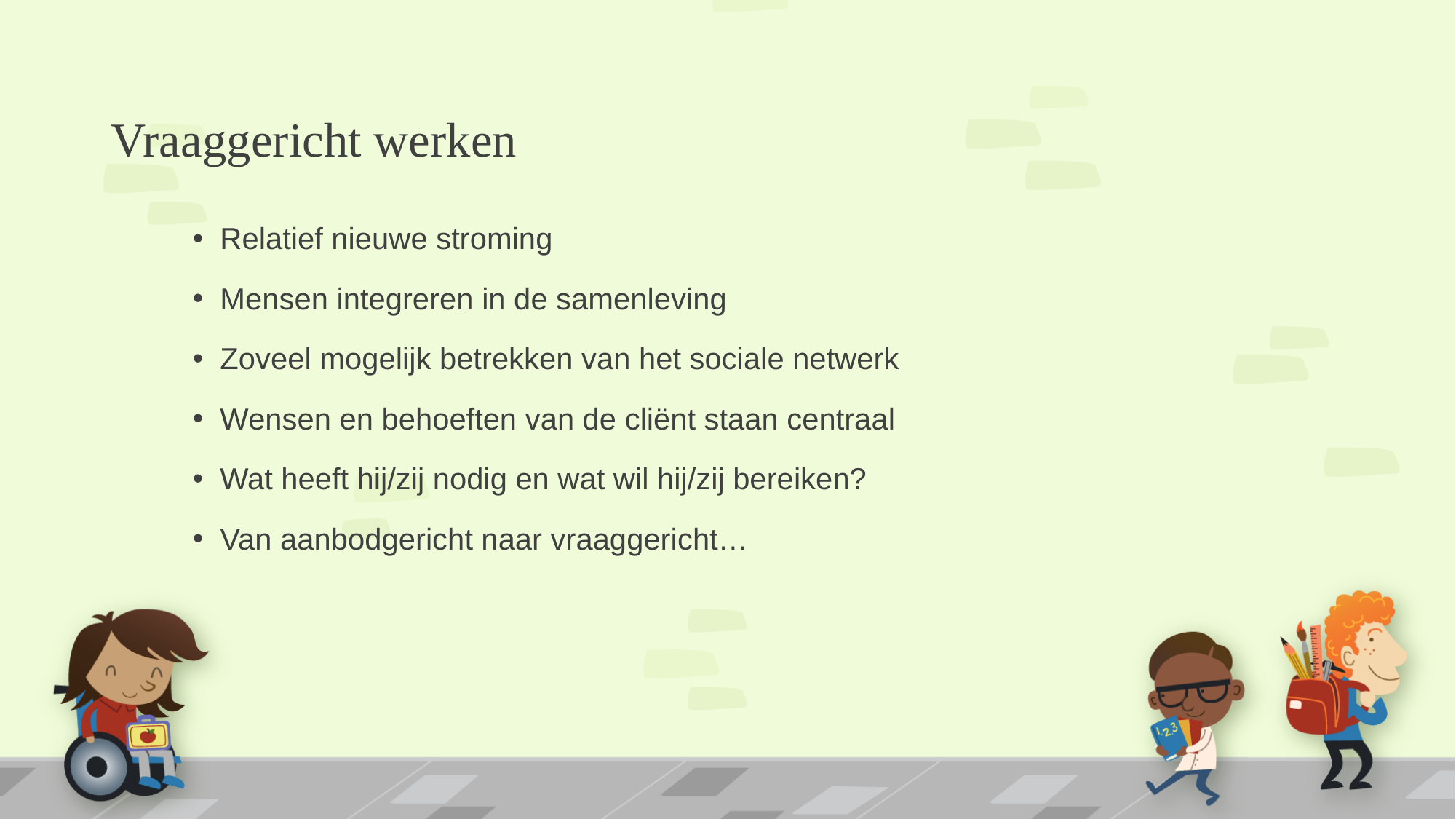

# Vraaggericht werken
Relatief nieuwe stroming
Mensen integreren in de samenleving
Zoveel mogelijk betrekken van het sociale netwerk
Wensen en behoeften van de cliënt staan centraal
Wat heeft hij/zij nodig en wat wil hij/zij bereiken?
Van aanbodgericht naar vraaggericht…